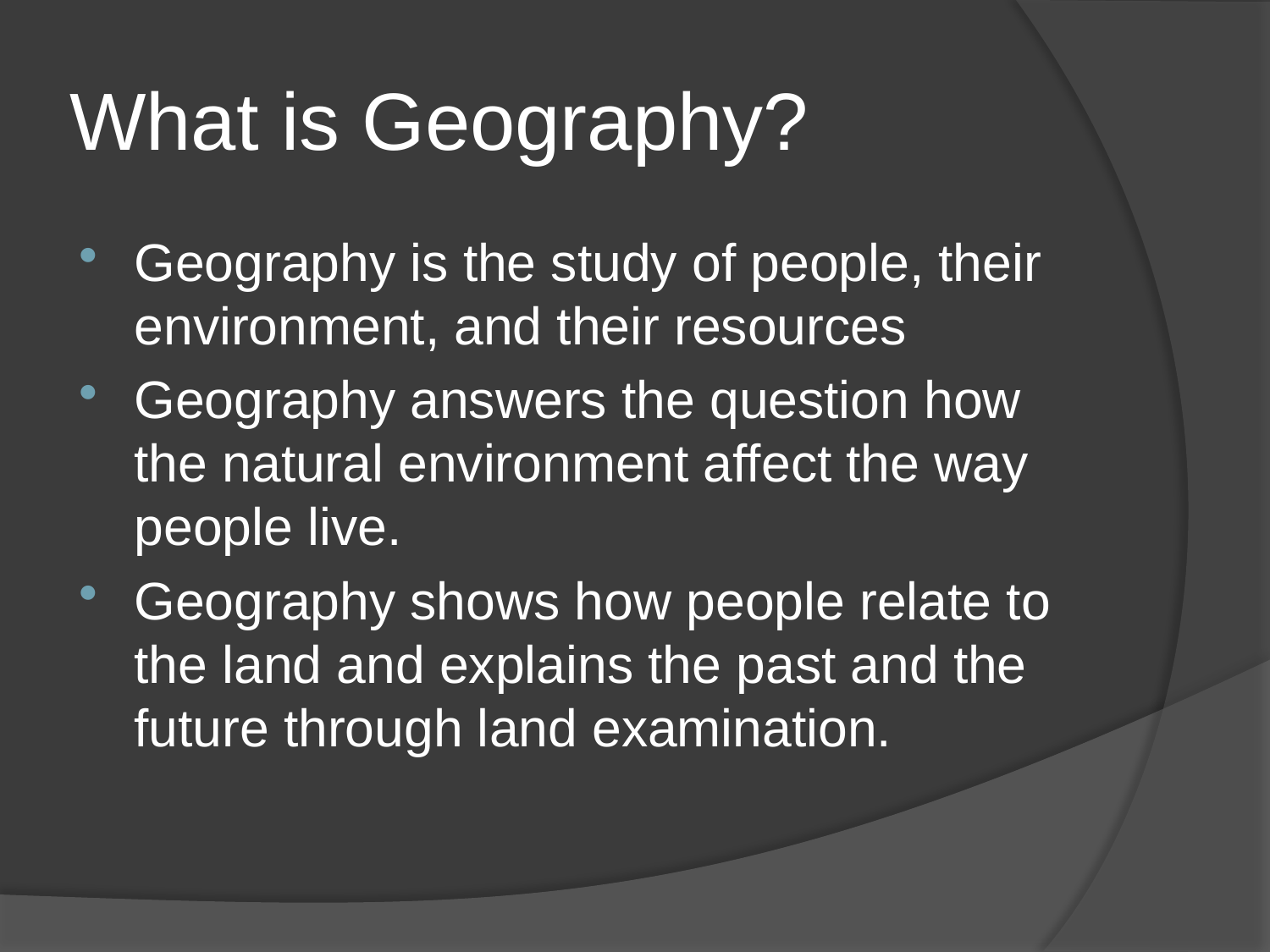

# What is Geography?
Geography is the study of people, their environment, and their resources
Geography answers the question how the natural environment affect the way people live.
Geography shows how people relate to the land and explains the past and the future through land examination.